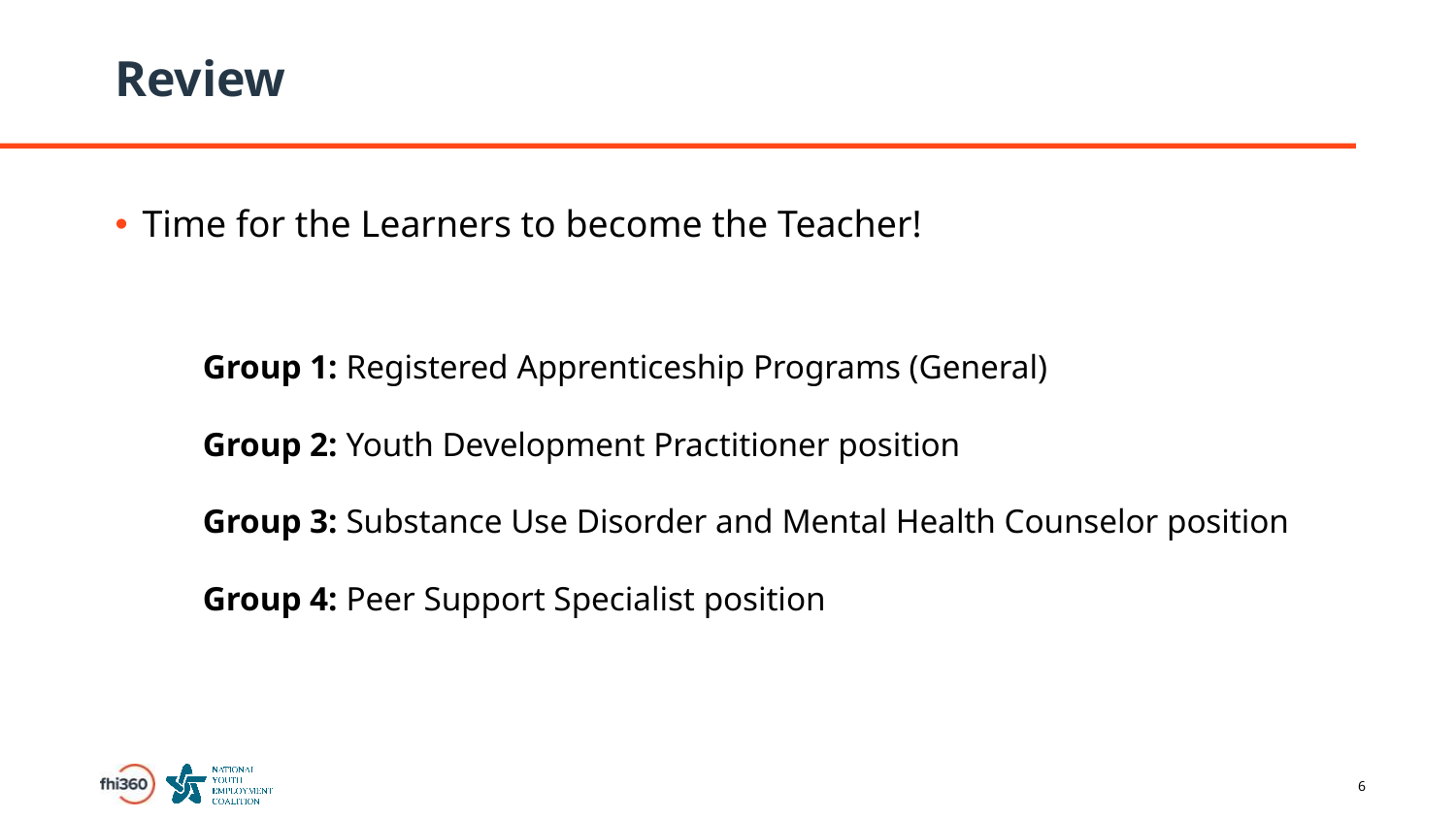

# Review
Time for the Learners to become the Teacher!
Group 1: Registered Apprenticeship Programs (General)
Group 2: Youth Development Practitioner position
Group 3: Substance Use Disorder and Mental Health Counselor position
Group 4: Peer Support Specialist position